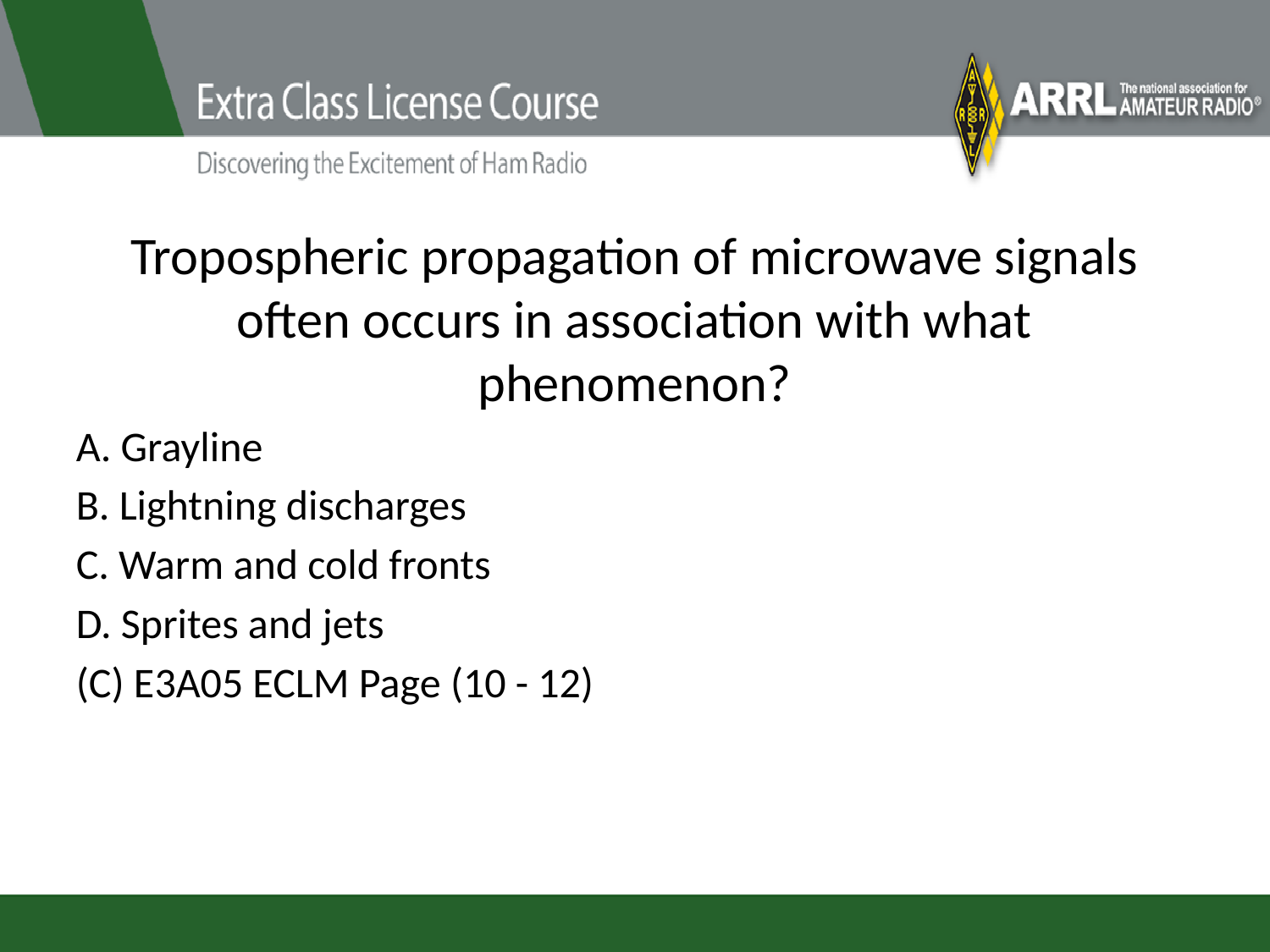

# Tropospheric propagation of microwave signals often occurs in association with what phenomenon?
A. Grayline
B. Lightning discharges
C. Warm and cold fronts
D. Sprites and jets
(C) E3A05 ECLM Page (10 - 12)